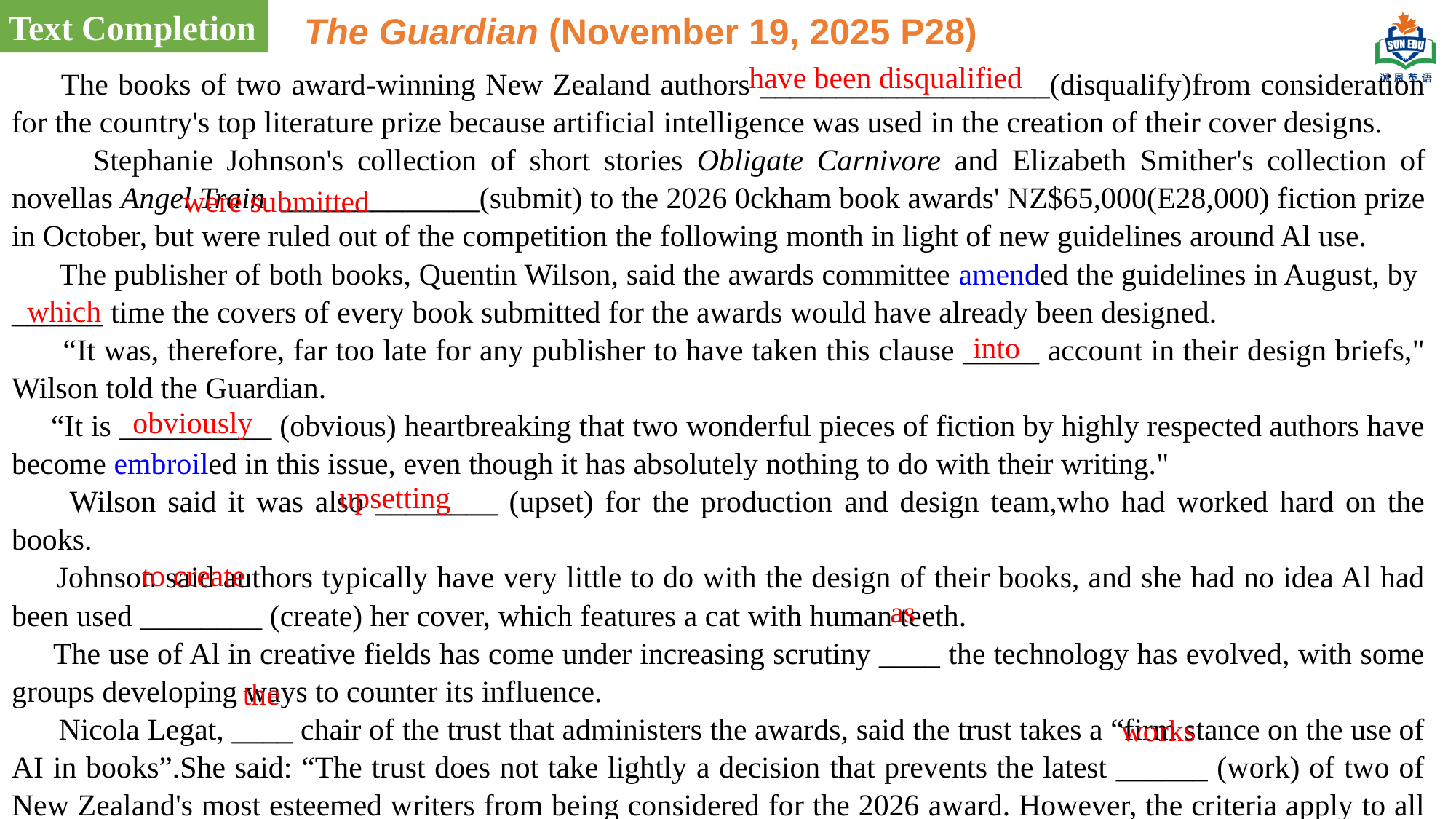

Text Completion
The Guardian (November 19, 2025 P28)
     The books of two award-winning New Zealand authors ___________________(disqualify)from consideration for the country's top literature prize because artificial intelligence was used in the creation of their cover designs.
      Stephanie Johnson's collection of short stories Obligate Carnivore and Elizabeth Smither's collection of novellas Angel Train  _____________(submit) to the 2026 0ckham book awards' NZ$65,000(E28,000) fiction prize in October, but were ruled out of the competition the following month in light of new guidelines around Al use.
      The publisher of both books, Quentin Wilson, said the awards committee amended the guidelines in August, by  ______ time the covers of every book submitted for the awards would have already been designed.
      “It was, therefore, far too late for any publisher to have taken this clause _____ account in their design briefs," Wilson told the Guardian.
     “It is __________ (obvious) heartbreaking that two wonderful pieces of fiction by highly respected authors have become embroiled in this issue, even though it has absolutely nothing to do with their writing."
     Wilson said it was also ________ (upset) for the production and design team,who had worked hard on the books.
     Johnson said authors typically have very little to do with the design of their books, and she had no idea Al had been used ________ (create) her cover, which features a cat with human teeth.
     The use of Al in creative fields has come under increasing scrutiny ____ the technology has evolved, with some groups developing ways to counter its influence.
      Nicola Legat, ____ chair of the trust that administers the awards, said the trust takes a “firm stance on the use of AI in books”.She said: “The trust does not take lightly a decision that prevents the latest ______ (work) of two of New Zealand's most esteemed writers from being considered for the 2026 award. However, the criteria apply to all entrants, regardless of their mana  status,and must be consistently applied to all.”

have been disqualified
were submitted
 which
 into
obviously
upsetting
to create
as
 the
works